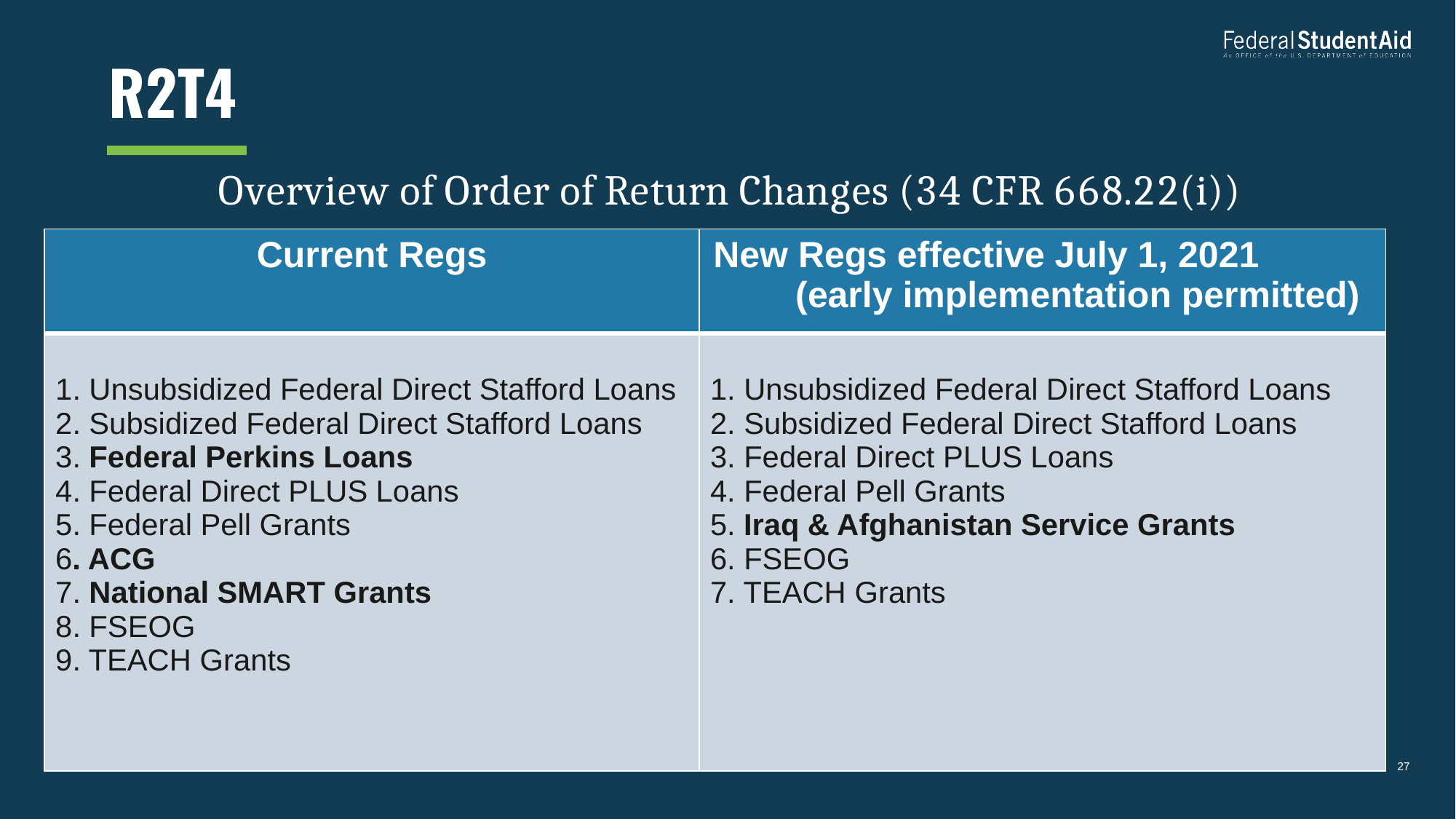

# R2t4
Overview of Order of Return Changes (34 CFR 668.22(i))
| Current Regs | New Regs effective July 1, 2021 (early implementation permitted) |
| --- | --- |
| 1. Unsubsidized Federal Direct Stafford Loans 2. Subsidized Federal Direct Stafford Loans 3. Federal Perkins Loans 4. Federal Direct PLUS Loans 5. Federal Pell Grants 6. ACG 7. National SMART Grants 8. FSEOG 9. TEACH Grants | 1. Unsubsidized Federal Direct Stafford Loans 2. Subsidized Federal Direct Stafford Loans 3. Federal Direct PLUS Loans 4. Federal Pell Grants 5. Iraq & Afghanistan Service Grants 6. FSEOG 7. TEACH Grants |
27